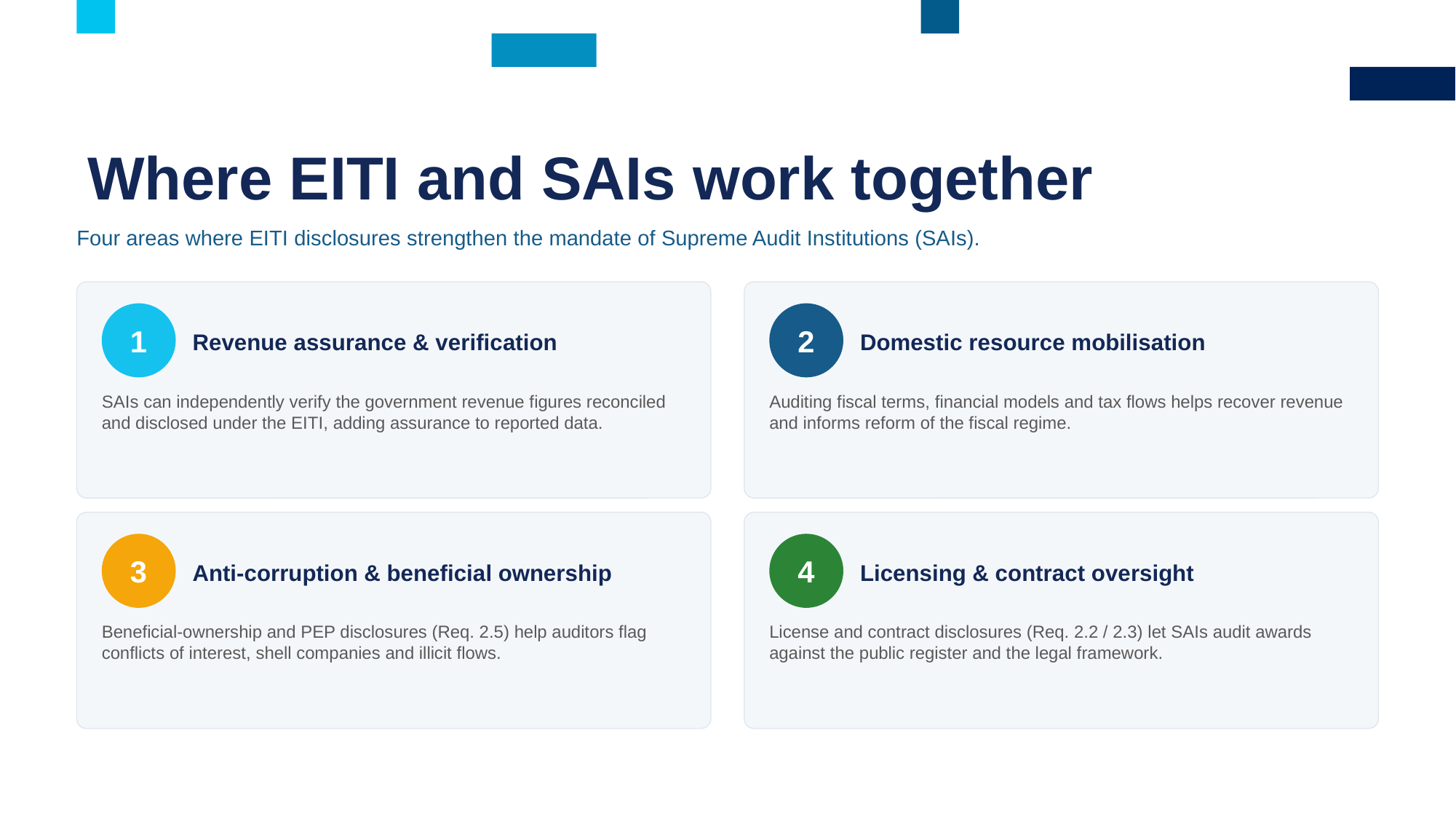

# Where EITI and SAIs work together
Four areas where EITI disclosures strengthen the mandate of Supreme Audit Institutions (SAIs).

1
2
Revenue assurance & verification
Domestic resource mobilisation
SAIs can independently verify the government revenue figures reconciled and disclosed under the EITI, adding assurance to reported data.
Auditing fiscal terms, financial models and tax flows helps recover revenue and informs reform of the fiscal regime.

3
4
Anti-corruption & beneficial ownership
Licensing & contract oversight
Beneficial-ownership and PEP disclosures (Req. 2.5) help auditors flag conflicts of interest, shell companies and illicit flows.
License and contract disclosures (Req. 2.2 / 2.3) let SAIs audit awards against the public register and the legal framework.